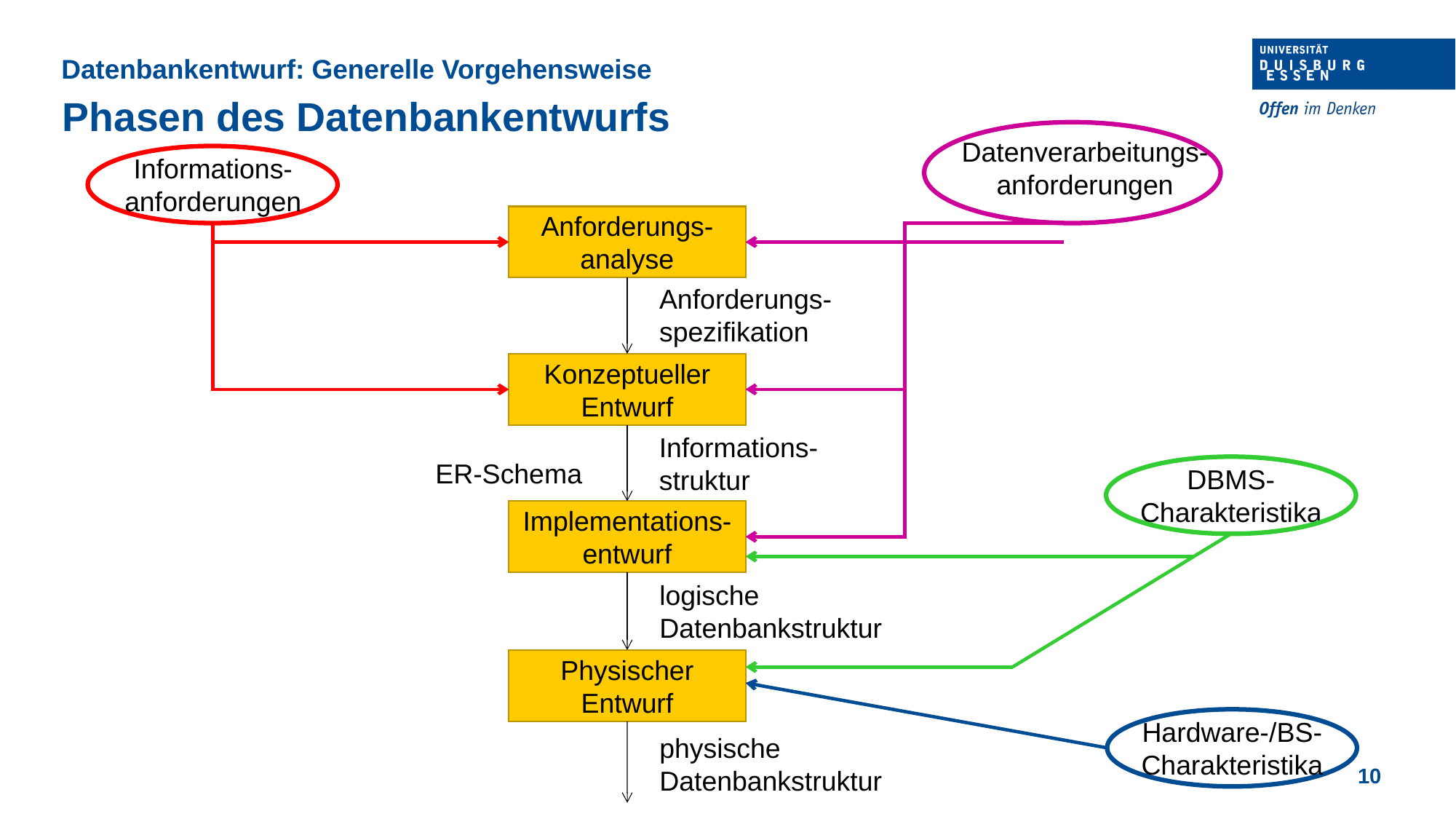

Datenbankentwurf: Generelle Vorgehensweise

Phasen des Datenbankentwurfs

Datenverarbeitungs-
anforderungen

Informations-
anforderungen
Anforderungs-analyse
Anforderungs-
spezifikation
Konzeptueller Entwurf
Informations-
struktur
ER-Schema

DBMS-
Charakteristika
Implementations-entwurf
logische
Datenbankstruktur
Physischer Entwurf

Hardware-/BS-
Charakteristika
physische
Datenbankstruktur
10